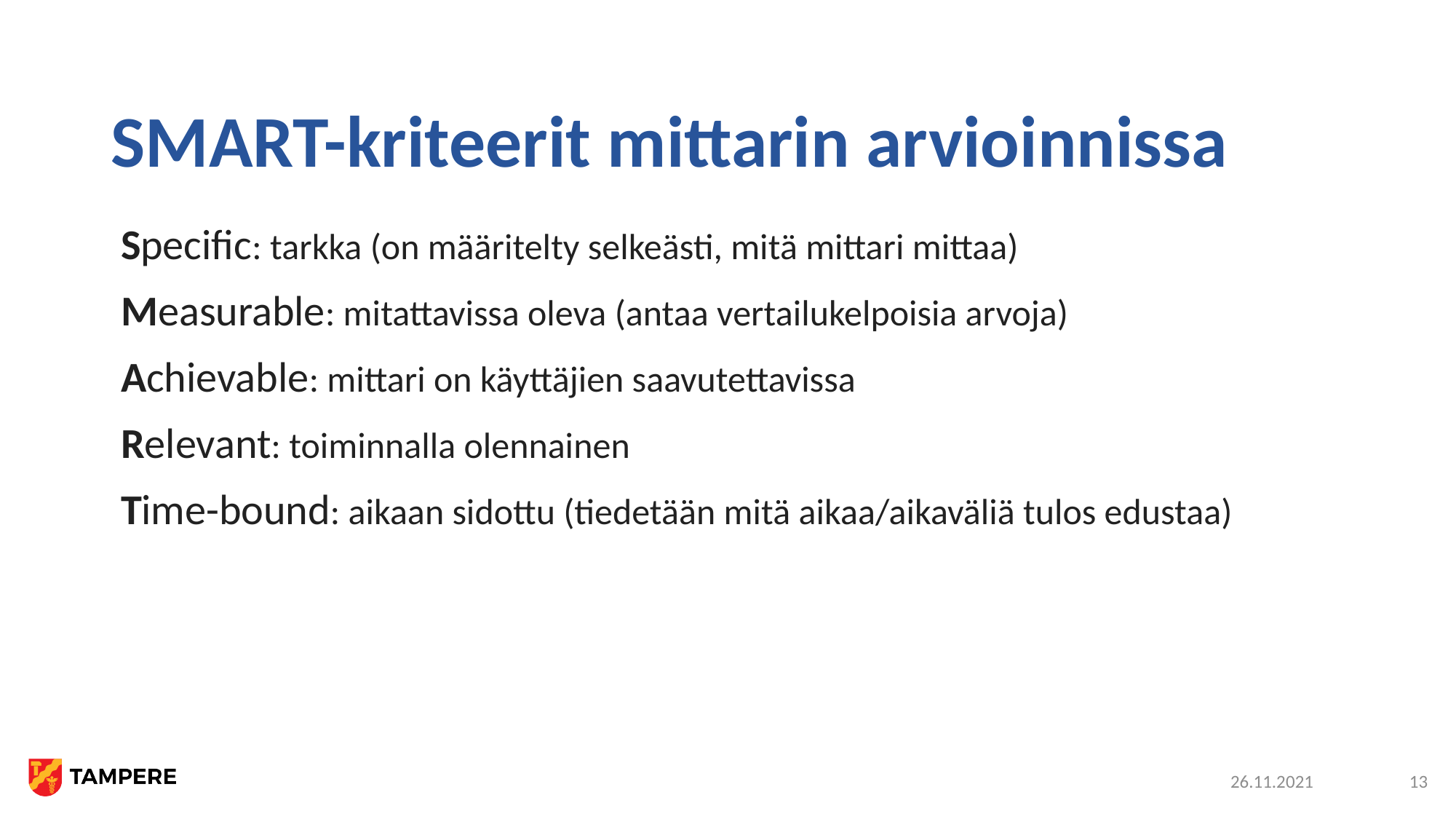

# SMART-kriteerit mittarin arvioinnissa
Specific: tarkka (on määritelty selkeästi, mitä mittari mittaa)
Measurable: mitattavissa oleva (antaa vertailukelpoisia arvoja)
Achievable: mittari on käyttäjien saavutettavissa
Relevant: toiminnalla olennainen
Time-bound: aikaan sidottu (tiedetään mitä aikaa/aikaväliä tulos edustaa)
26.11.2021
13